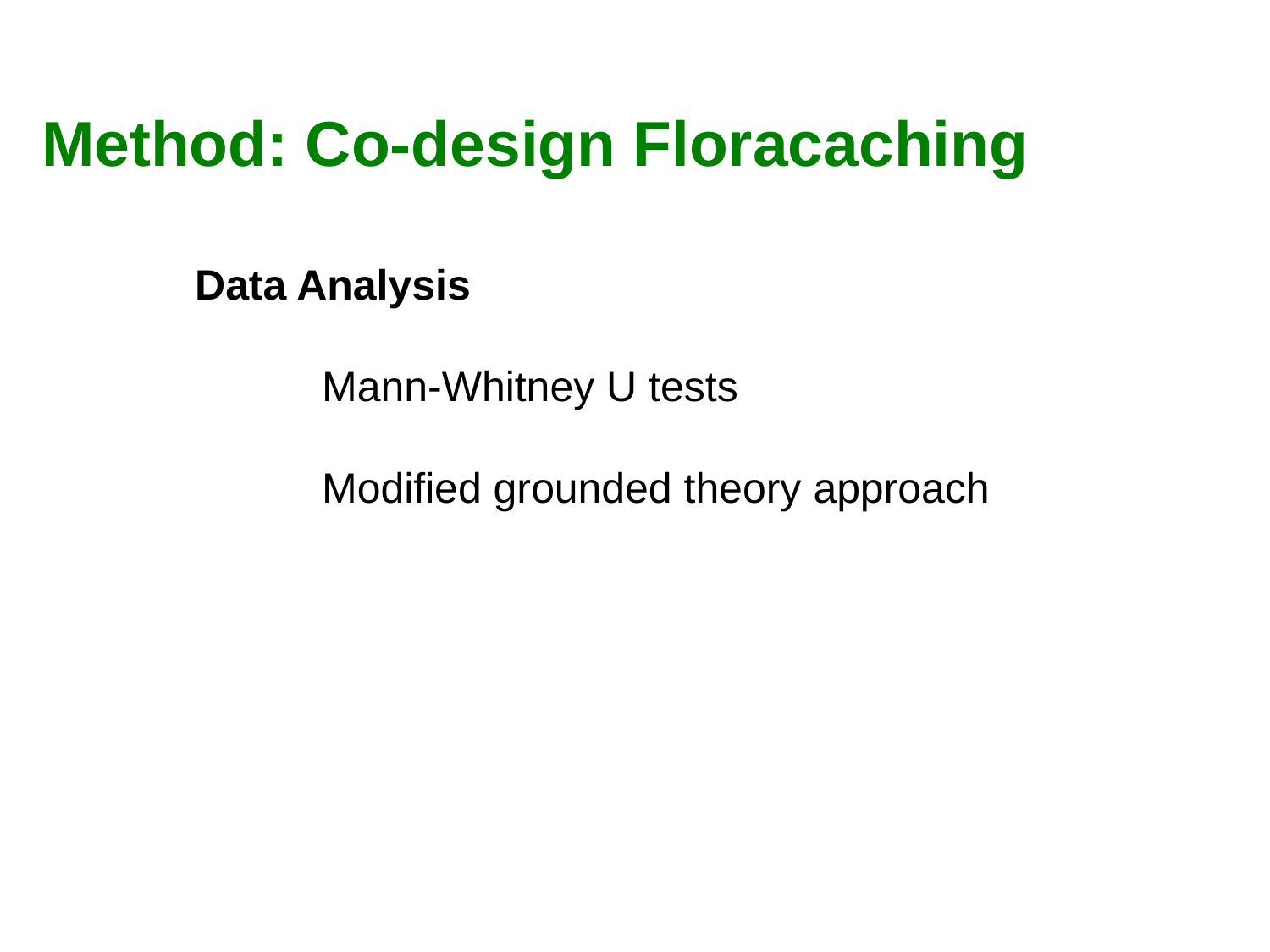

Method: Co-design Floracaching
Data Analysis

		Mann-Whitney U tests

		Modified grounded theory approach